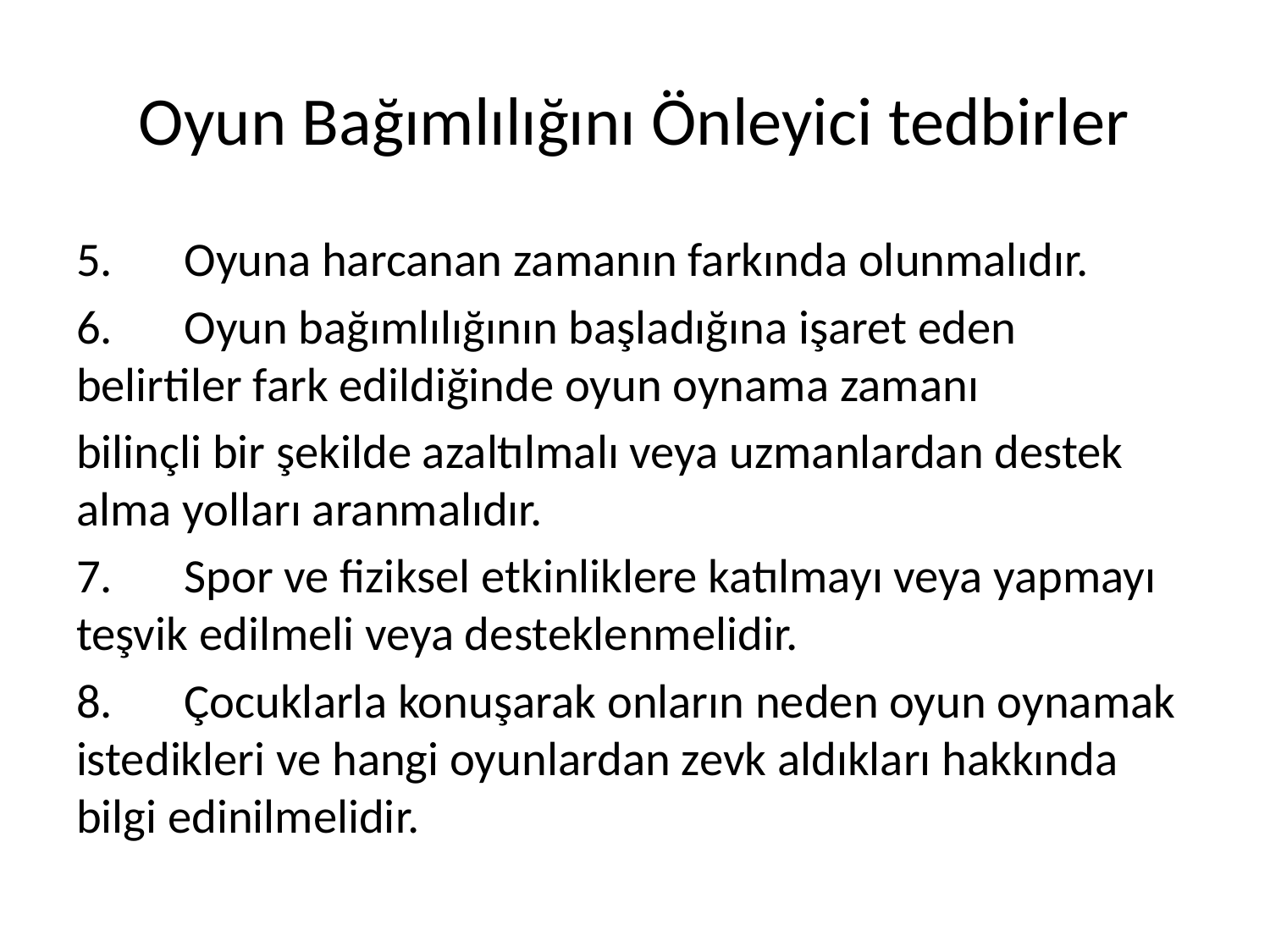

# Oyun Bağımlılığını Önleyici tedbirler
5.	Oyuna harcanan zamanın farkında olunmalıdır.
6.	Oyun bağımlılığının başladığına işaret eden belirtiler fark edildiğinde oyun oynama zamanı
bilinçli bir şekilde azaltılmalı veya uzmanlardan destek alma yolları aranmalıdır.
7.	Spor ve fiziksel etkinliklere katılmayı veya yapmayı teşvik edilmeli veya desteklenmelidir.
8.	Çocuklarla konuşarak onların neden oyun oynamak istedikleri ve hangi oyunlardan zevk aldıkları hakkında bilgi edinilmelidir.